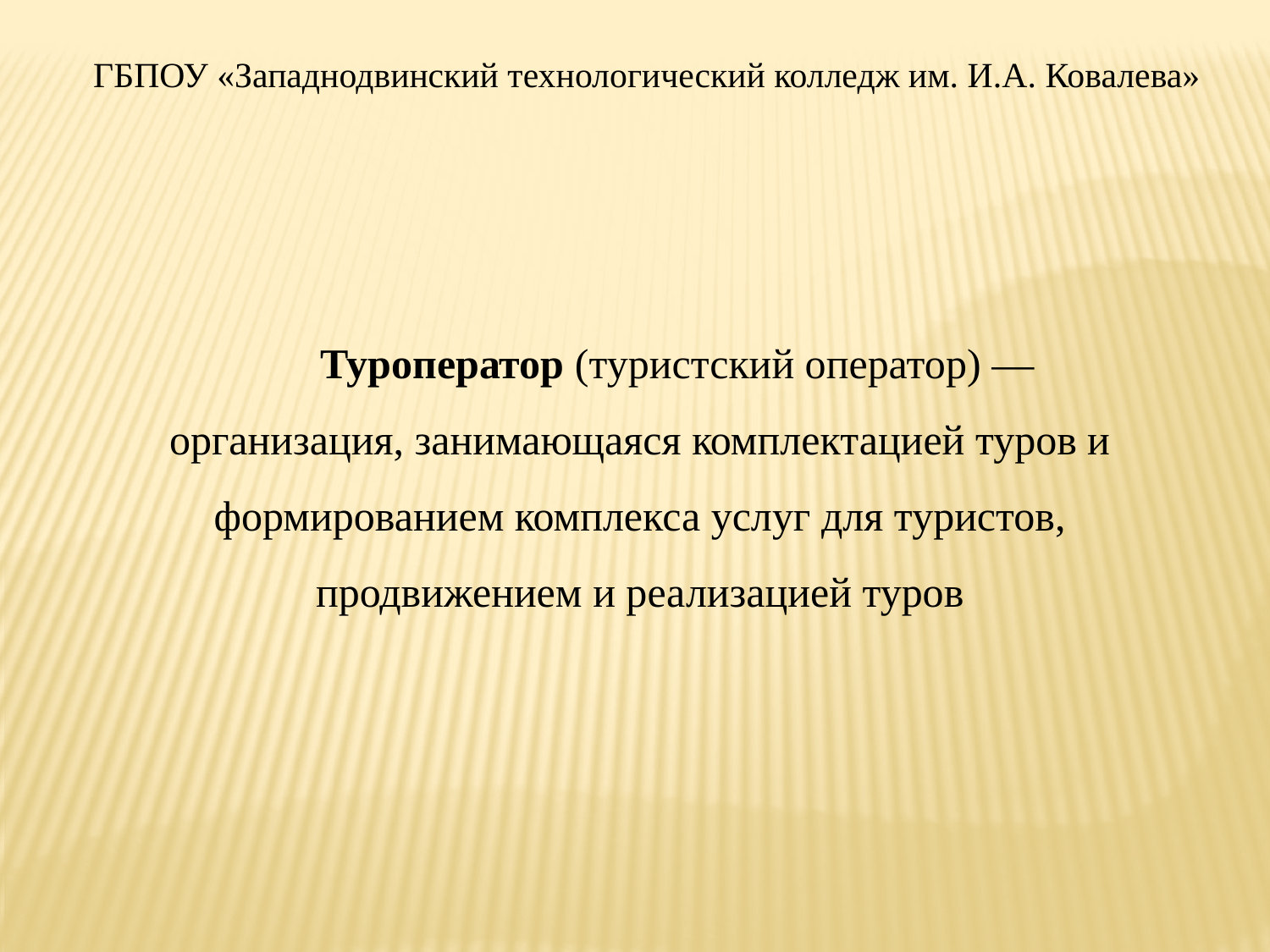

ГБПОУ «Западнодвинский технологический колледж им. И.А. Ковалева»
Туроператор (туристский оператор) — организация, занимающаяся комплектацией туров и формированием комплекса услуг для туристов, продвижением и реализацией туров